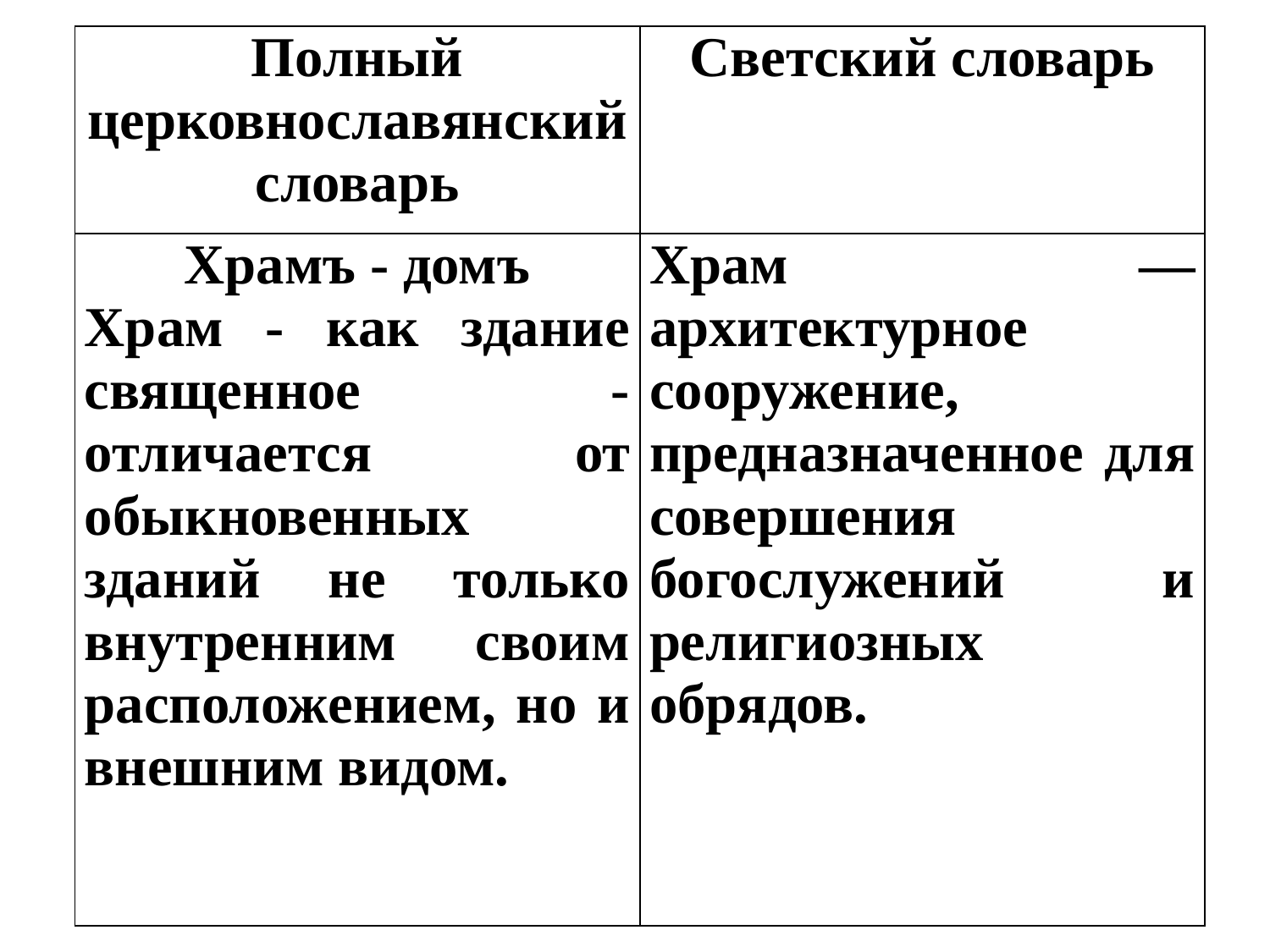

| Полный церковнославянский словарь | Светский словарь |
| --- | --- |
| Храмъ - домъ Храм - как здание священное - отличается от обыкновенных зданий не только внутренним своим расположением, но и внешним видом. | Храм — архитектурное сооружение, предназначенное для совершения богослужений и религиозных обрядов. |